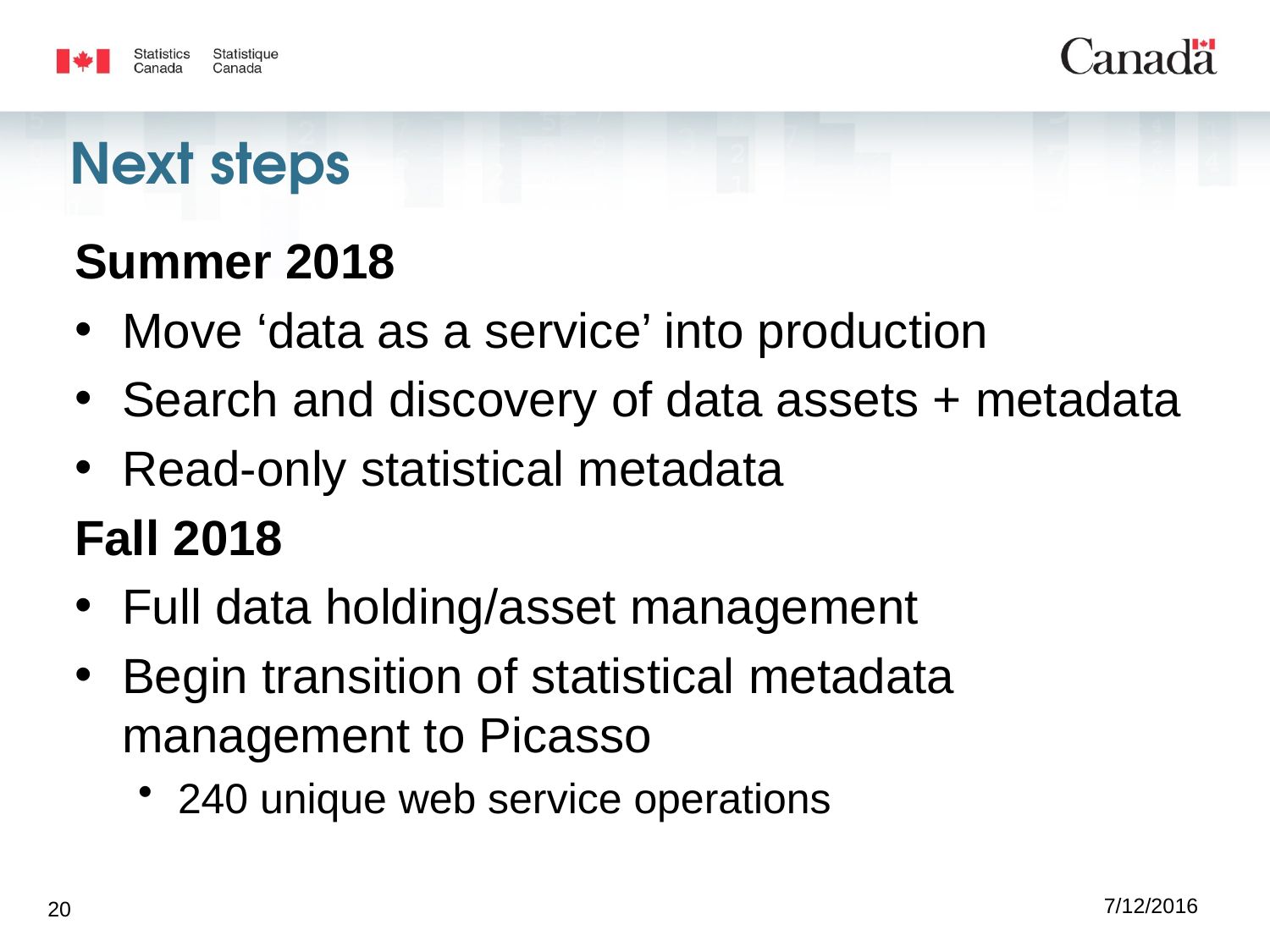

# Next steps
Summer 2018
Move ‘data as a service’ into production
Search and discovery of data assets + metadata
Read-only statistical metadata
Fall 2018
Full data holding/asset management
Begin transition of statistical metadata management to Picasso
240 unique web service operations

7/12/2016
20